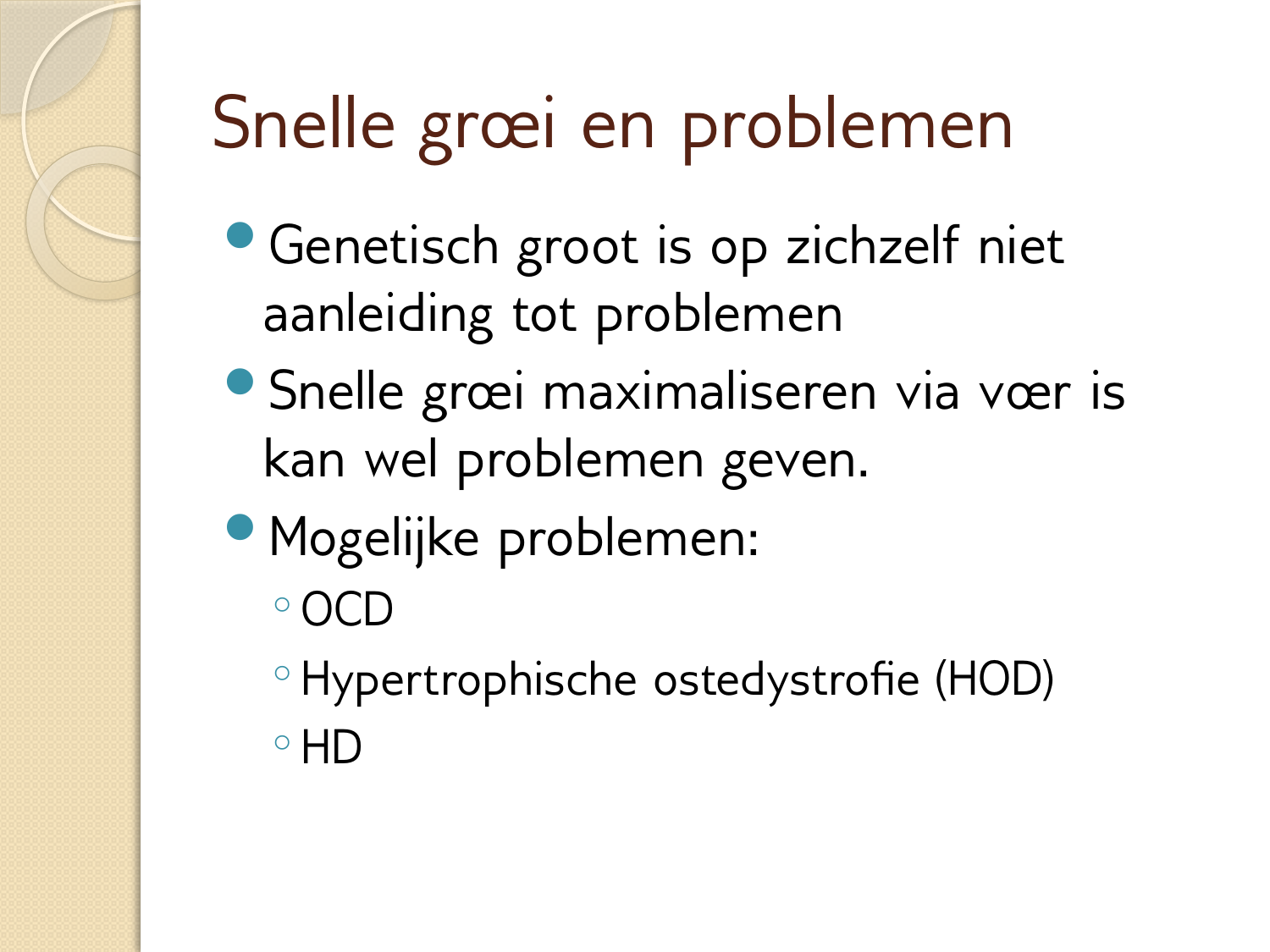

# Snelle groei en problemen
Genetisch groot is op zichzelf niet aanleiding tot problemen
Snelle groei maximaliseren via voer is kan wel problemen geven.
Mogelijke problemen:
OCD
Hypertrophische ostedystrofie (HOD)
HD